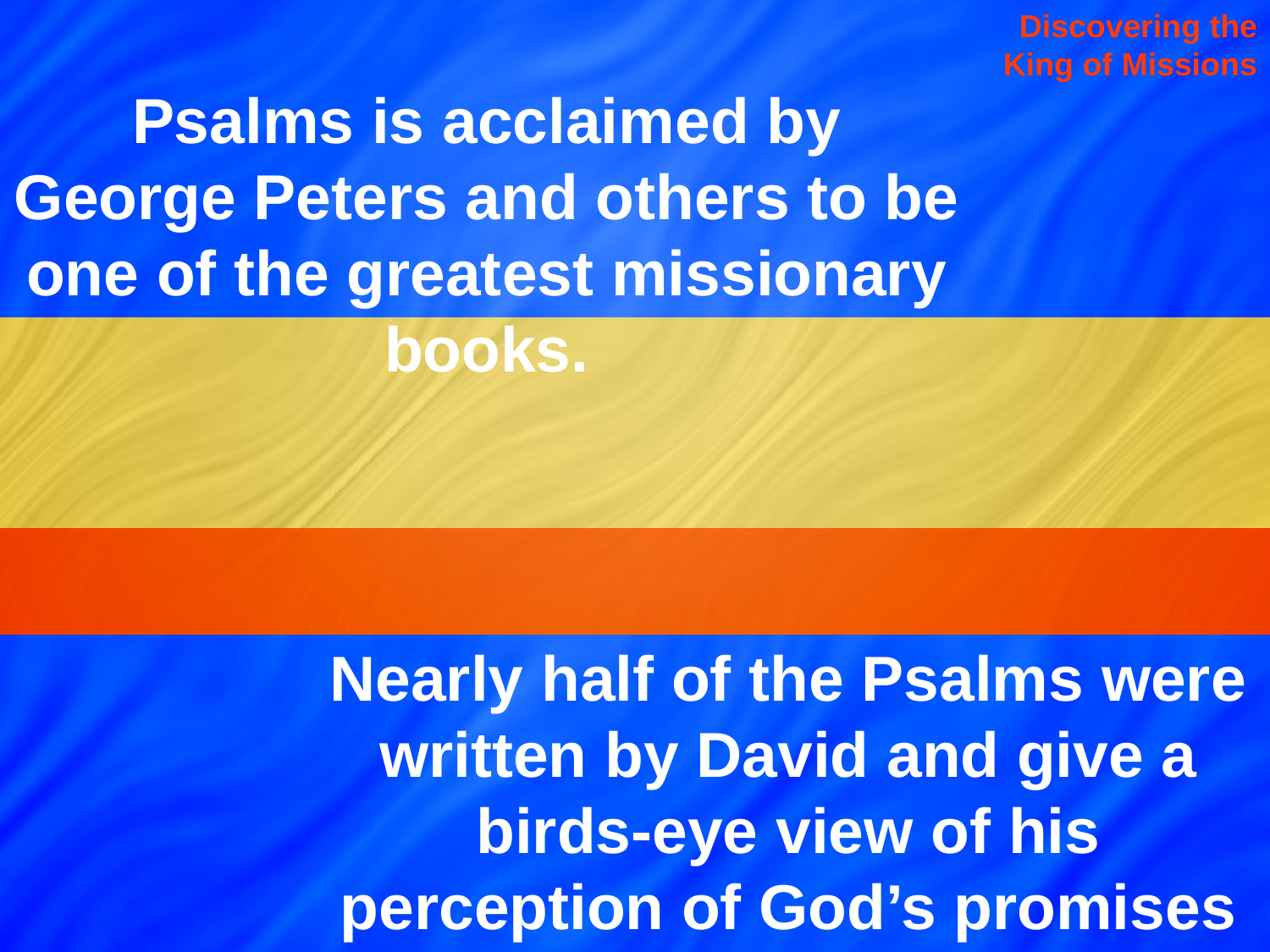

Discovering the King of Missions
Psalms is acclaimed by George Peters and others to be one of the greatest missionary books.
Nearly half of the Psalms were written by David and give a birds-eye view of his perception of God’s promises to both him and Israel.